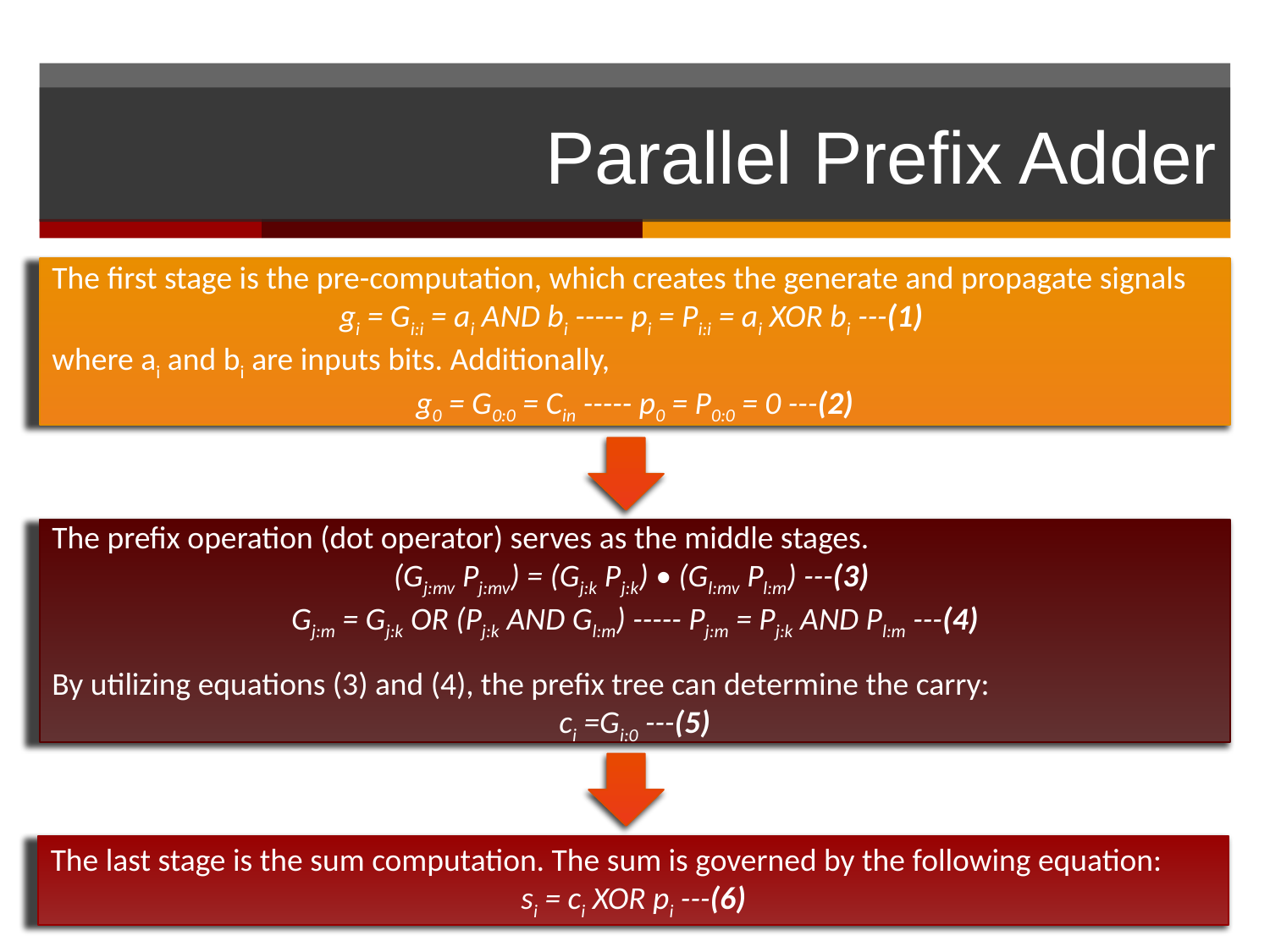

# Parallel Prefix Adder
The first stage is the pre-computation, which creates the generate and propagate signals
gi = Gi:i = ai AND bi ----- pi = Pi:i = ai XOR bi ---(1)
where ai and bi are inputs bits. Additionally,
g0 = G0:0 = Cin ----- p0 = P0:0 = 0 ---(2)

The prefix operation (dot operator) serves as the middle stages.
(Gj:mv Pj:mv) = (Gj:k Pj:k) • (Gl:mv Pl:m) ---(3)
Gj:m = Gj:k OR (Pj:k AND Gl:m) ----- Pj:m = Pj:k AND Pl:m ---(4)

By utilizing equations (3) and (4), the prefix tree can determine the carry:
ci =Gi:0 ---(5)

The last stage is the sum computation. The sum is governed by the following equation:
si = ci XOR pi ---(6)